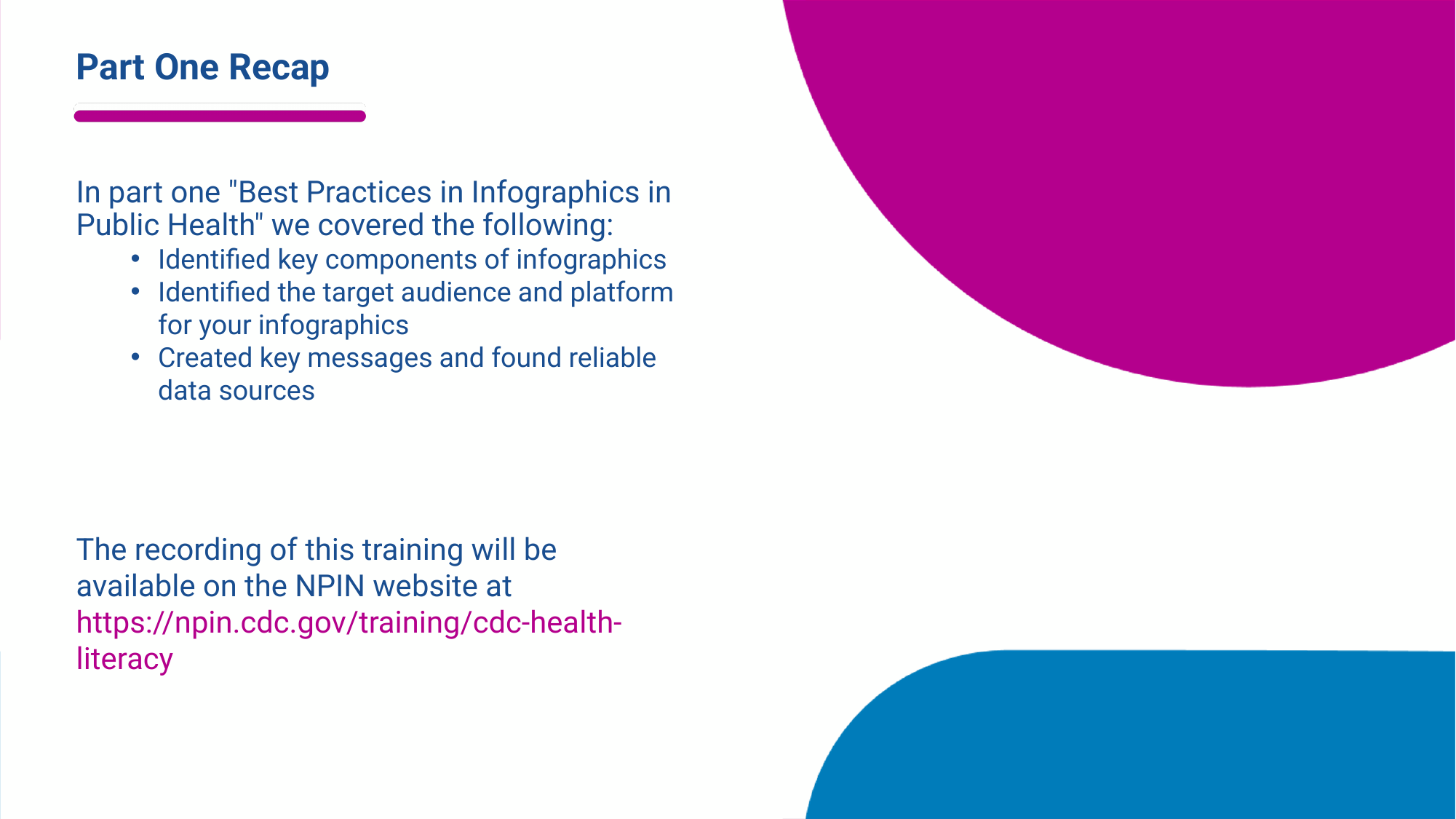

# Part One Recap
In part one "Best Practices in Infographics in Public Health" we covered the following:
Identified key components of infographics
Identified the target audience and platform for your infographics
Created key messages and found reliable data sources

The recording of this training will be available on the NPIN website at https://npin.cdc.gov/training/cdc-health-literacy